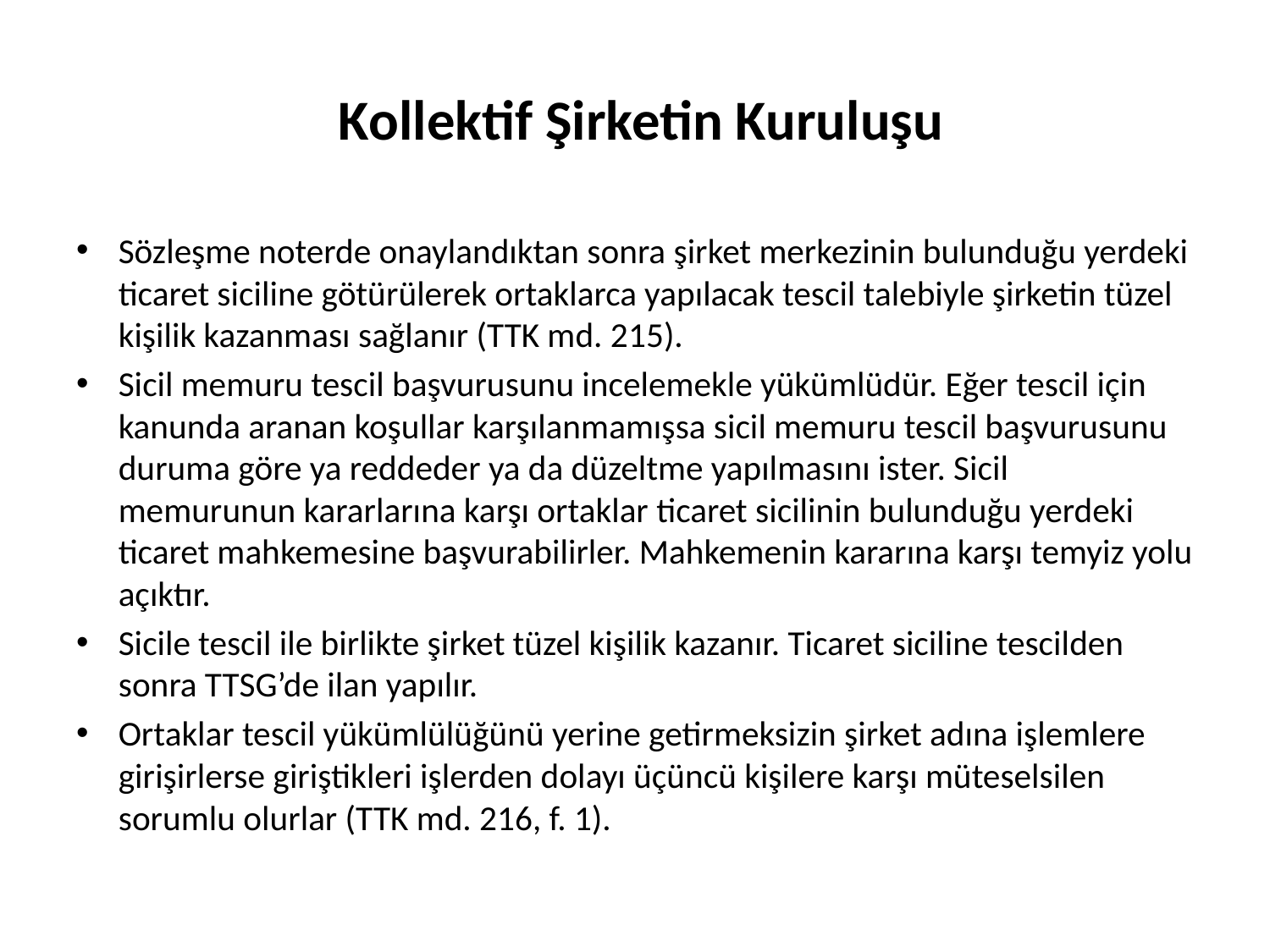

# Kollektif Şirketin Kuruluşu
Sözleşme noterde onaylandıktan sonra şirket merkezinin bulunduğu yerdeki ticaret siciline götürülerek ortaklarca yapılacak tescil talebiyle şirketin tüzel kişilik kazanması sağlanır (TTK md. 215).
Sicil memuru tescil başvurusunu incelemekle yükümlüdür. Eğer tescil için kanunda aranan koşullar karşılanmamışsa sicil memuru tescil başvurusunu duruma göre ya reddeder ya da düzeltme yapılmasını ister. Sicil memurunun kararlarına karşı ortaklar ticaret sicilinin bulunduğu yerdeki ticaret mahkemesine başvurabilirler. Mahkemenin kararına karşı temyiz yolu açıktır.
Sicile tescil ile birlikte şirket tüzel kişilik kazanır. Ticaret siciline tescilden sonra TTSG’de ilan yapılır.
Ortaklar tescil yükümlülüğünü yerine getirmeksizin şirket adına işlemlere girişirlerse giriştikleri işlerden dolayı üçüncü kişilere karşı müteselsilen sorumlu olurlar (TTK md. 216, f. 1).